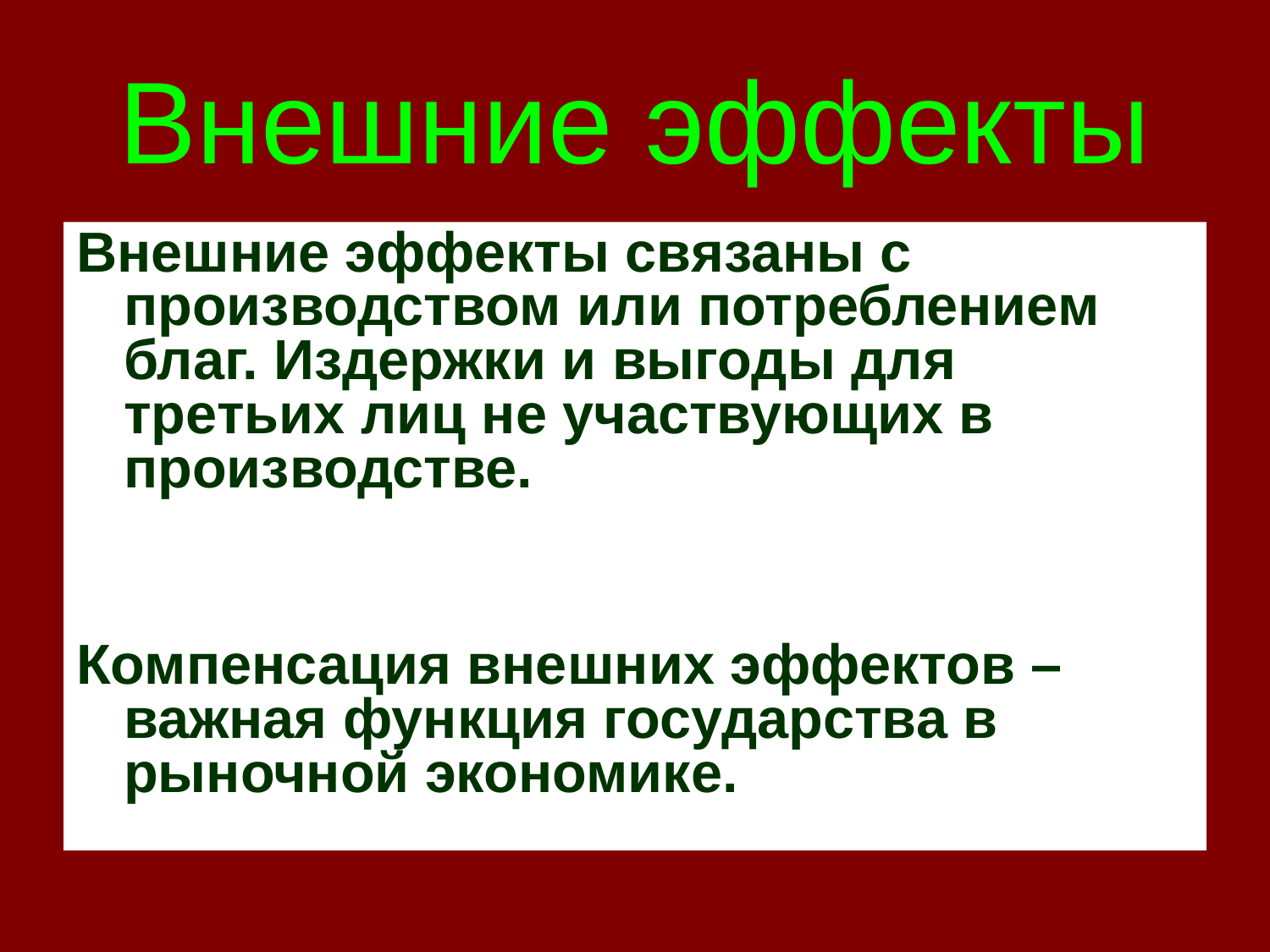

# Внешние эффекты
Внешние эффекты связаны с производством или потреблением благ. Издержки и выгоды для третьих лиц не участвующих в производстве.

Компенсация внешних эффектов – важная функция государства в рыночной экономике.